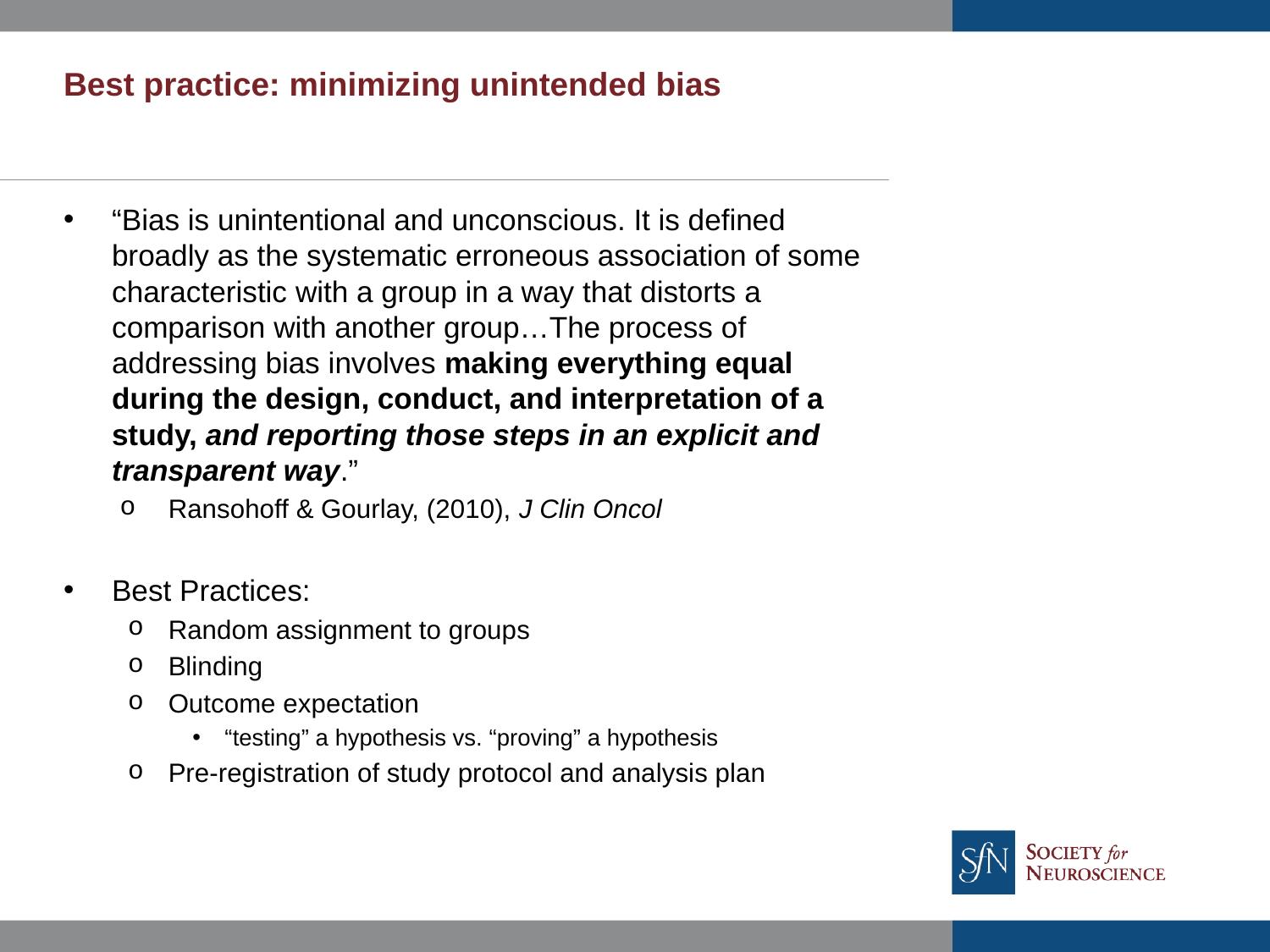

# Best practice: minimizing unintended bias
“Bias is unintentional and unconscious. It is defined broadly as the systematic erroneous association of some characteristic with a group in a way that distorts a comparison with another group…The process of addressing bias involves making everything equal during the design, conduct, and interpretation of a study, and reporting those steps in an explicit and transparent way.”
Ransohoff & Gourlay, (2010), J Clin Oncol

Best Practices:
Random assignment to groups
Blinding
Outcome expectation
“testing” a hypothesis vs. “proving” a hypothesis
Pre-registration of study protocol and analysis plan